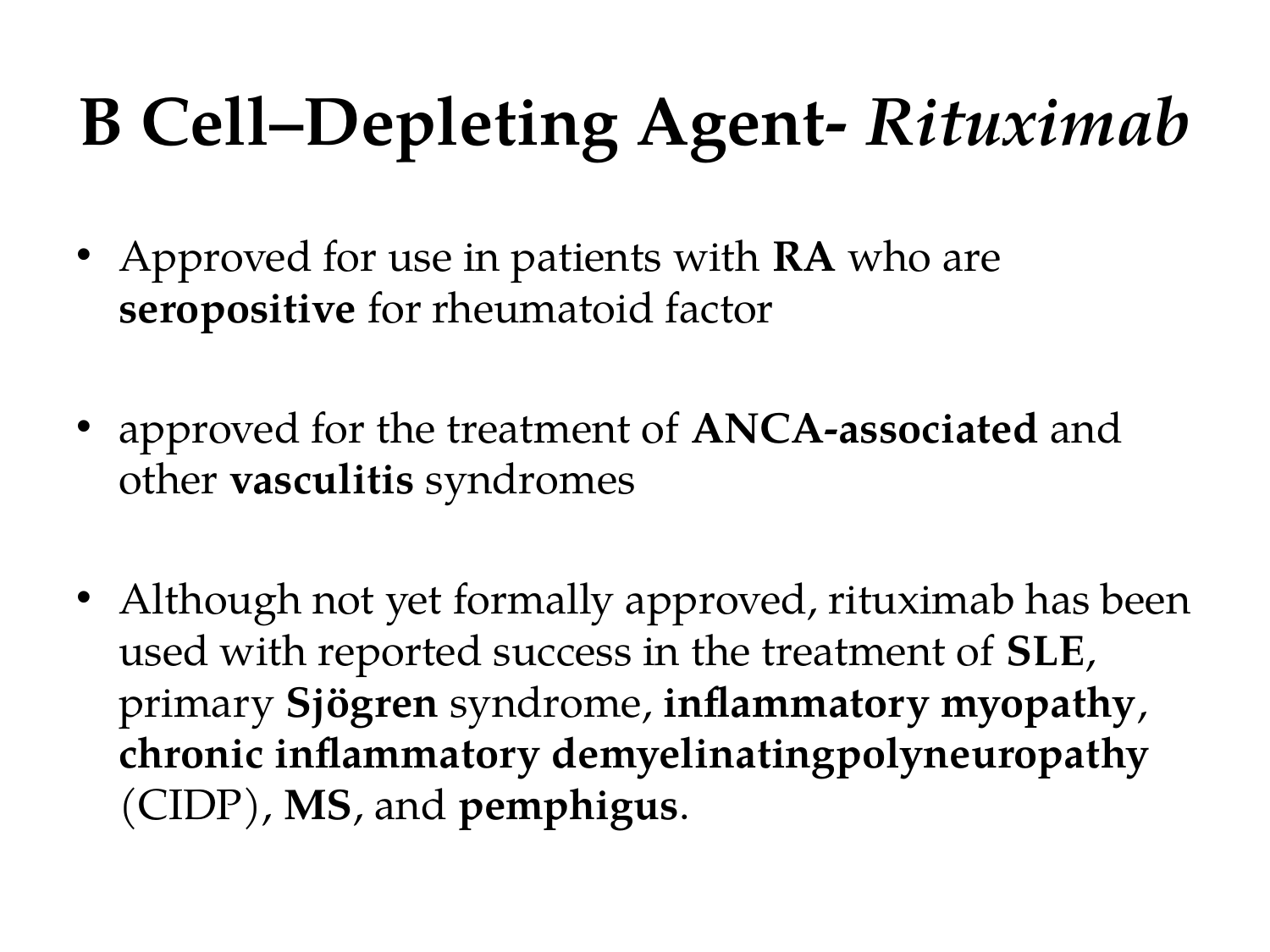

# B Cell–Depleting Agent- Rituximab
Approved for use in patients with RA who are seropositive for rheumatoid factor

approved for the treatment of ANCA-associated and other vasculitis syndromes

Although not yet formally approved, rituximab has been used with reported success in the treatment of SLE, primary Sjögren syndrome, inflammatory myopathy, chronic inflammatory demyelinatingpolyneuropathy (CIDP), MS, and pemphigus.